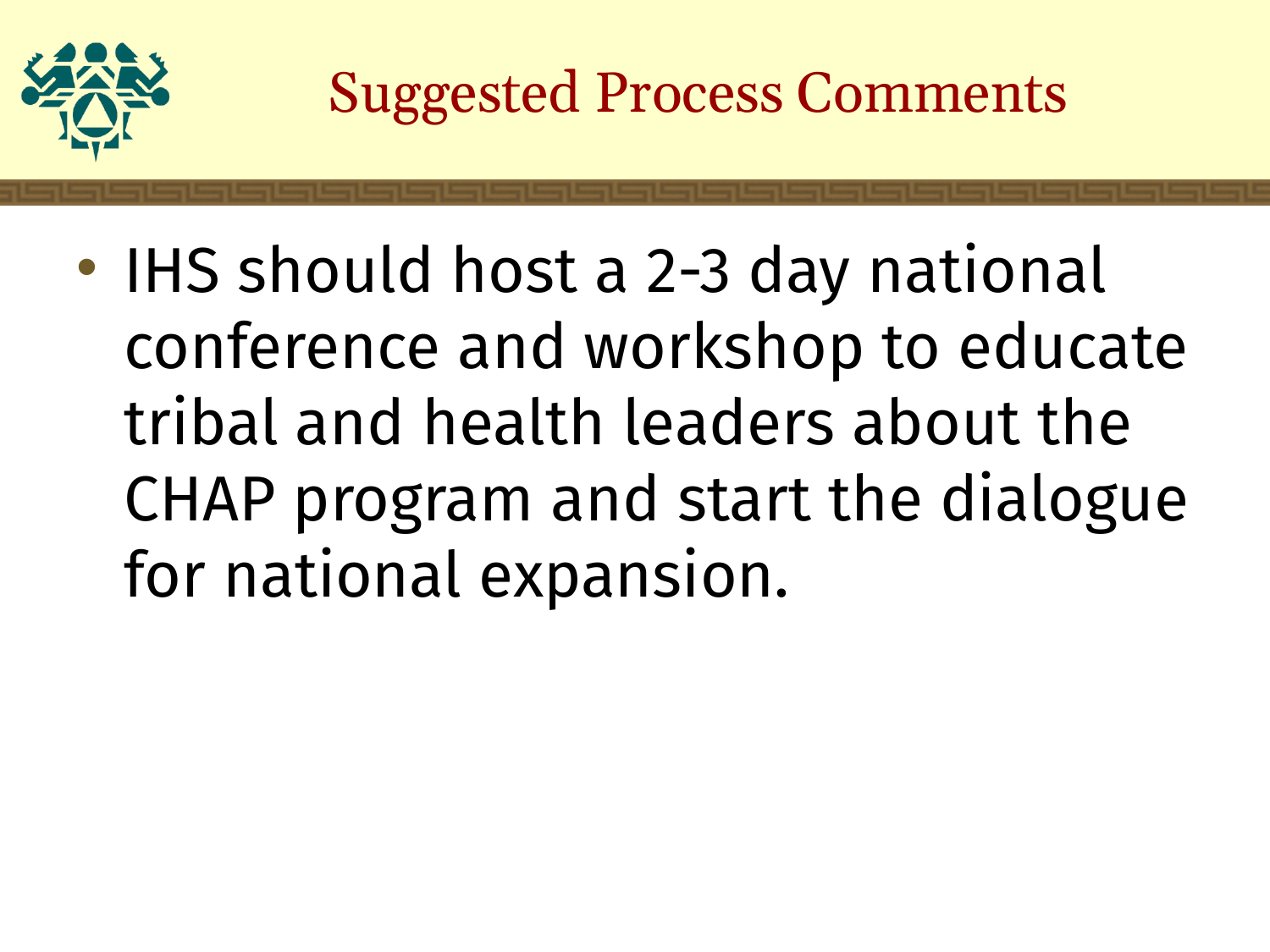

# Suggested Process Comments
IHS should host a 2-3 day national conference and workshop to educate tribal and health leaders about the CHAP program and start the dialogue for national expansion.